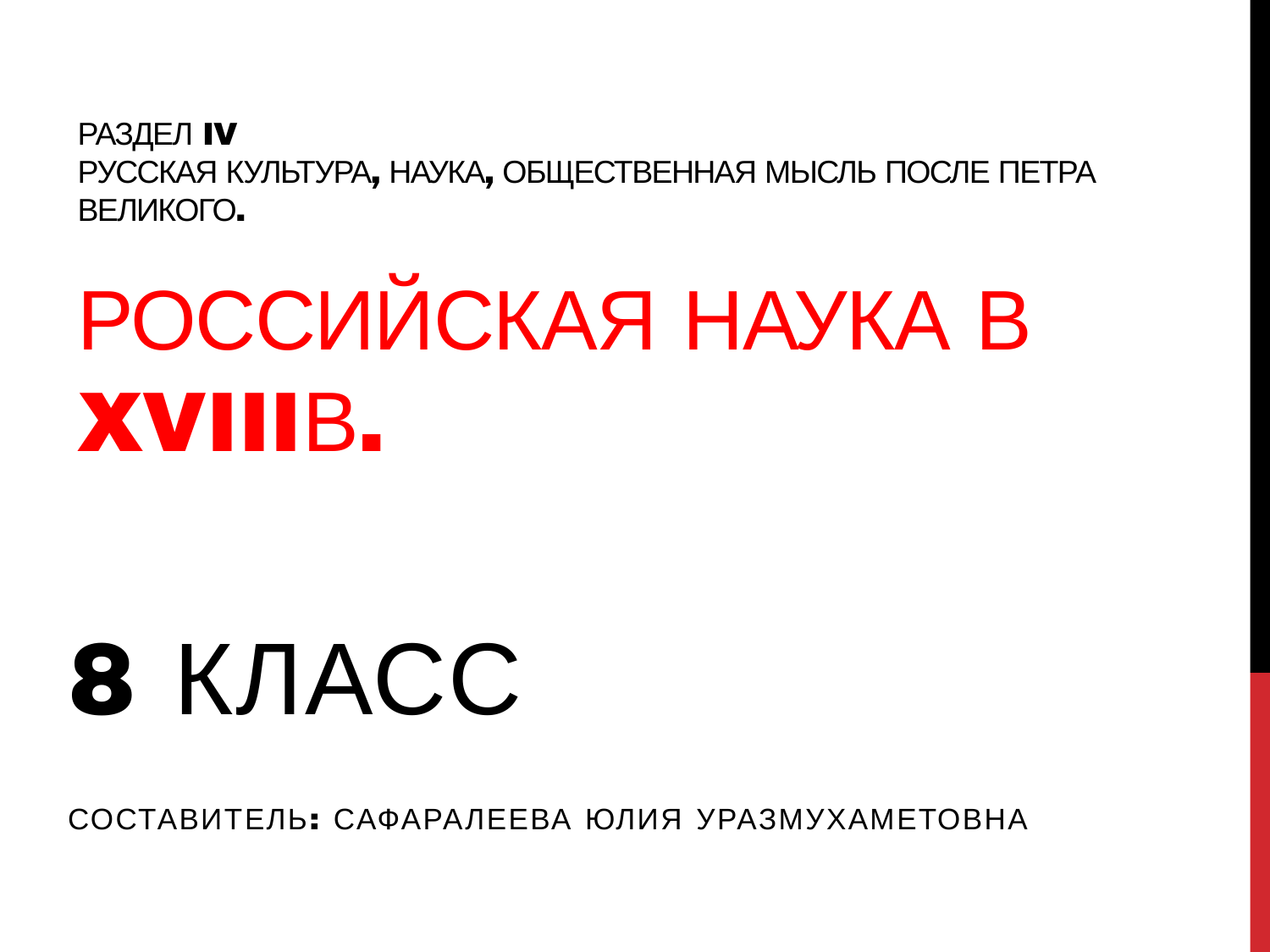

# Раздел IV русская культура, наука, общественная мысль после петра великого. Российская наука в XVIIIв.
8 класс

Составитель: Сафаралеева Юлия Уразмухаметовна